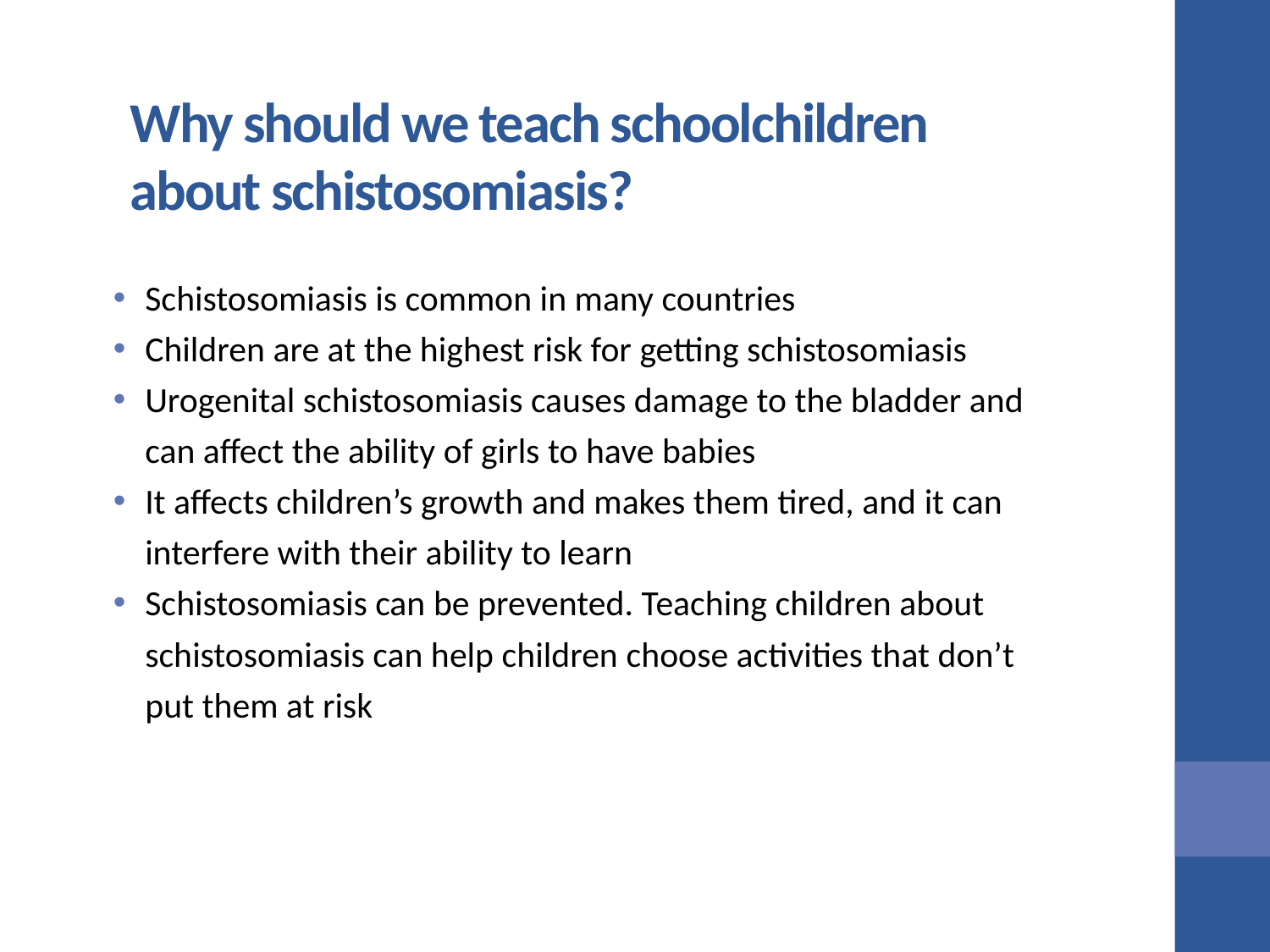

# Why should we teach schoolchildren about schistosomiasis?
Schistosomiasis is common in many countries
Children are at the highest risk for getting schistosomiasis
Urogenital schistosomiasis causes damage to the bladder and can affect the ability of girls to have babies
It affects children’s growth and makes them tired, and it can interfere with their ability to learn
Schistosomiasis can be prevented. Teaching children about schistosomiasis can help children choose activities that don’t put them at risk